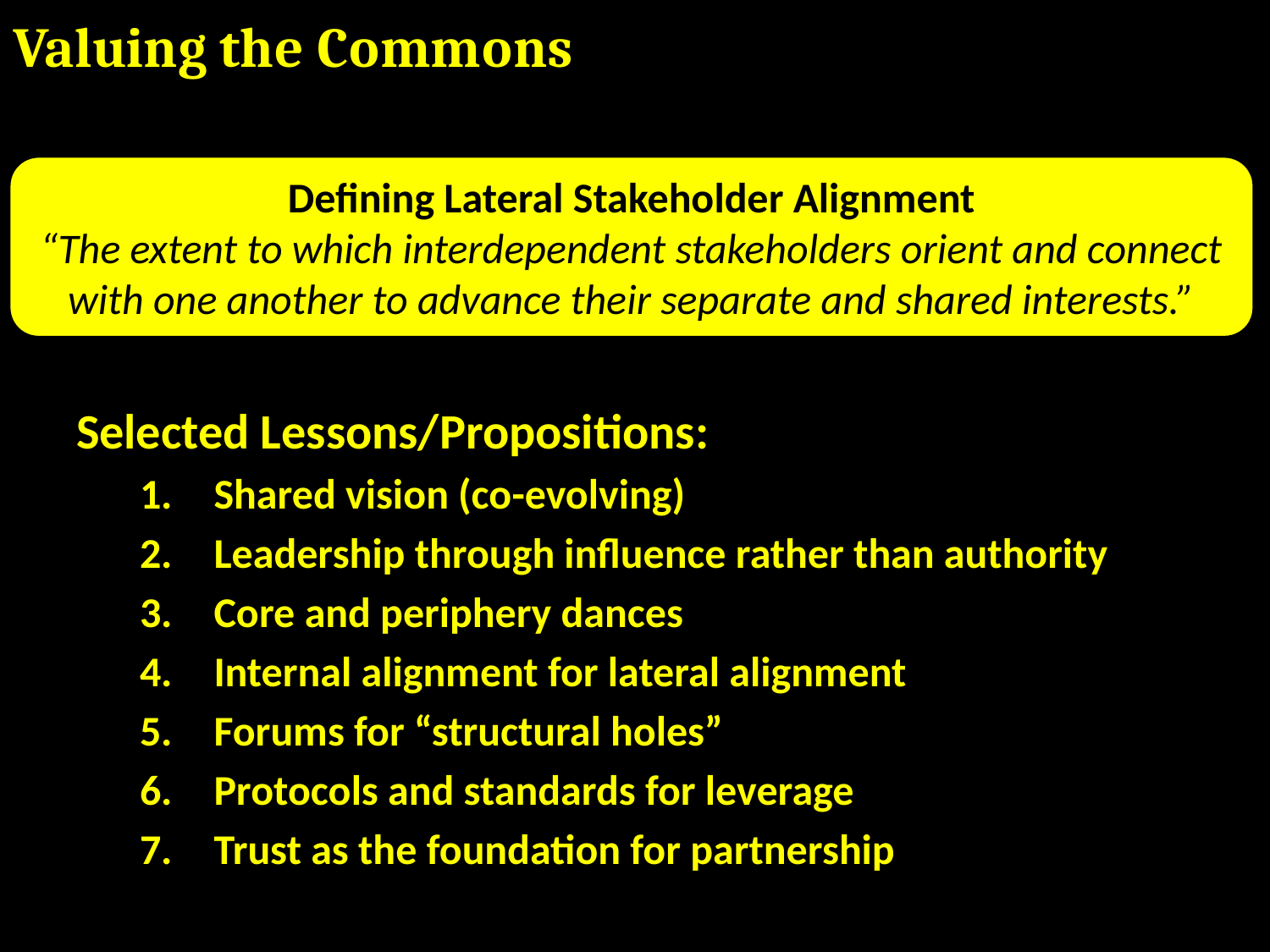

# Valuing the Commons
Defining Lateral Stakeholder Alignment
“The extent to which interdependent stakeholders orient and connect with one another to advance their separate and shared interests.”
Selected Lessons/Propositions:
Shared vision (co-evolving)
Leadership through influence rather than authority
Core and periphery dances
Internal alignment for lateral alignment
Forums for “structural holes”
Protocols and standards for leverage
Trust as the foundation for partnership